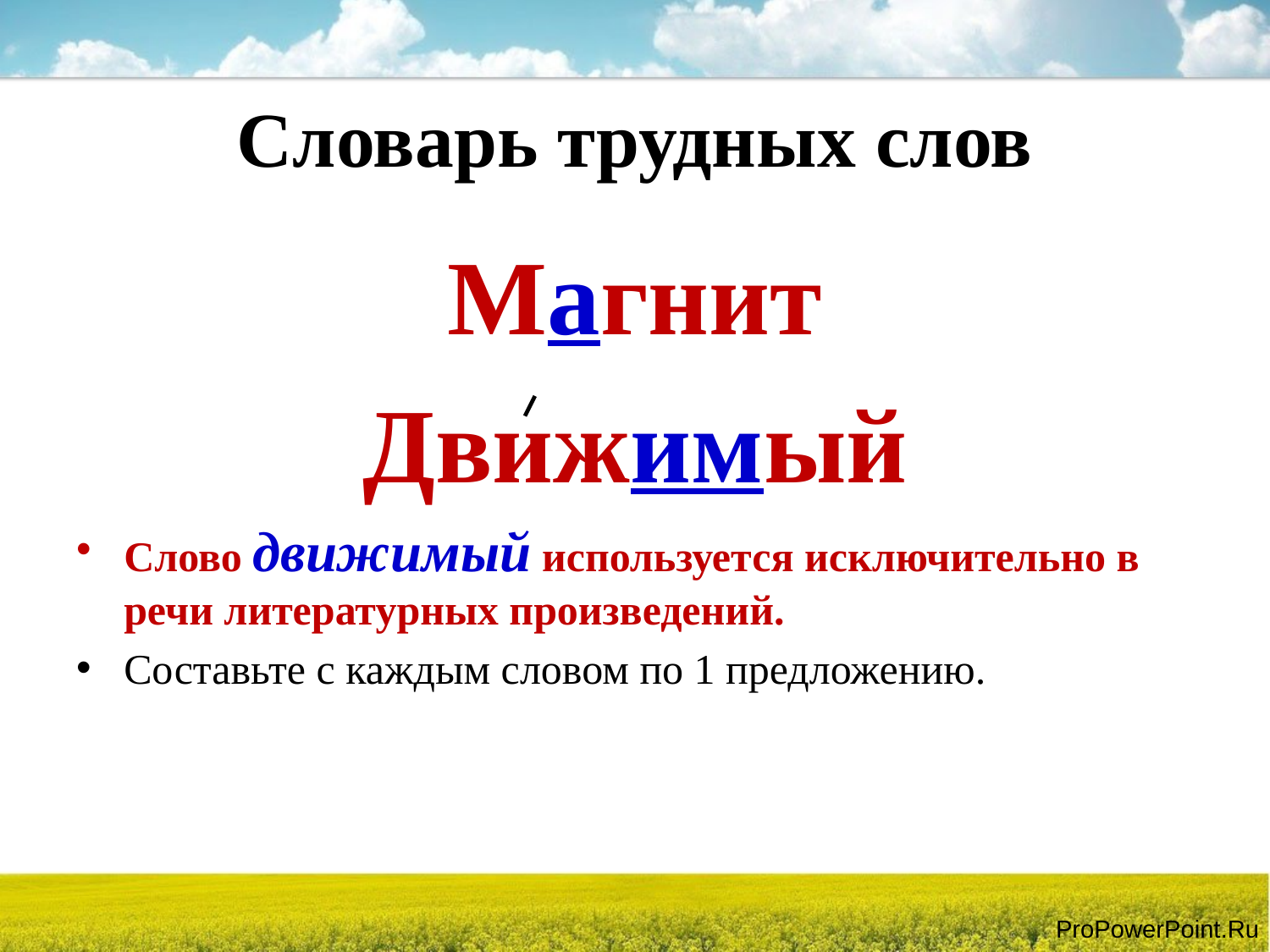

# Словарь трудных слов
Магнит
Движимый
Слово движимый используется исключительно в речи литературных произведений.
Составьте с каждым словом по 1 предложению.